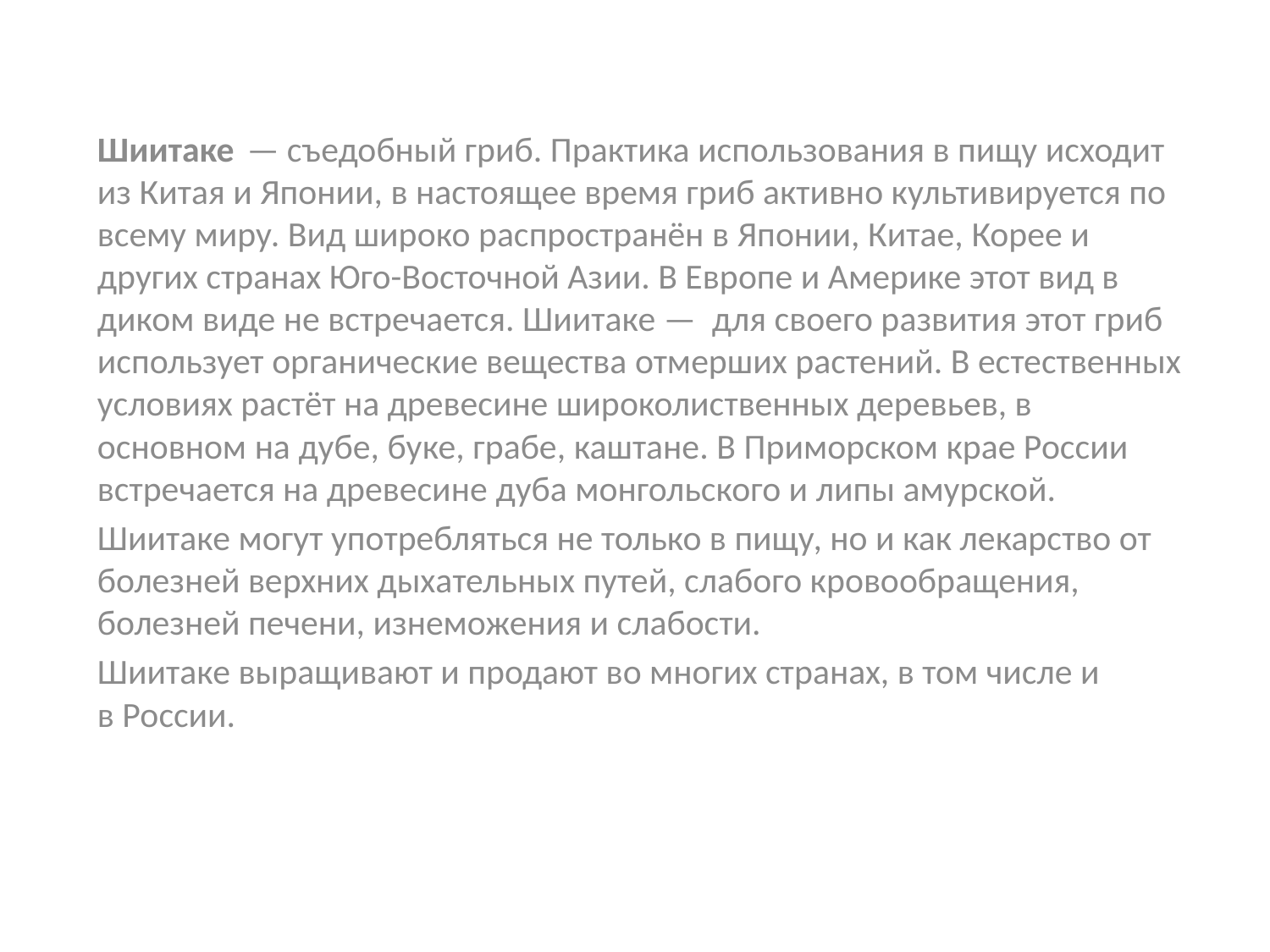

Шиитаке  — съедобный гриб. Практика использования в пищу исходит из Китая и Японии, в настоящее время гриб активно культивируется по всему миру. Вид широко распространён в Японии, Китае, Корее и других странах Юго-Восточной Азии. В Европе и Америке этот вид в диком виде не встречается. Шиитаке —  для своего развития этот гриб использует органические вещества отмерших растений. В естественных условиях растёт на древесине широколиственных деревьев, в основном на дубе, буке, грабе, каштане. В Приморском крае России встречается на древесине дуба монгольского и липы амурской.
Шиитаке могут употребляться не только в пищу, но и как лекарство от болезней верхних дыхательных путей, слабого кровообращения, болезней печени, изнеможения и слабости.
Шиитаке выращивают и продают во многих странах, в том числе и в России.